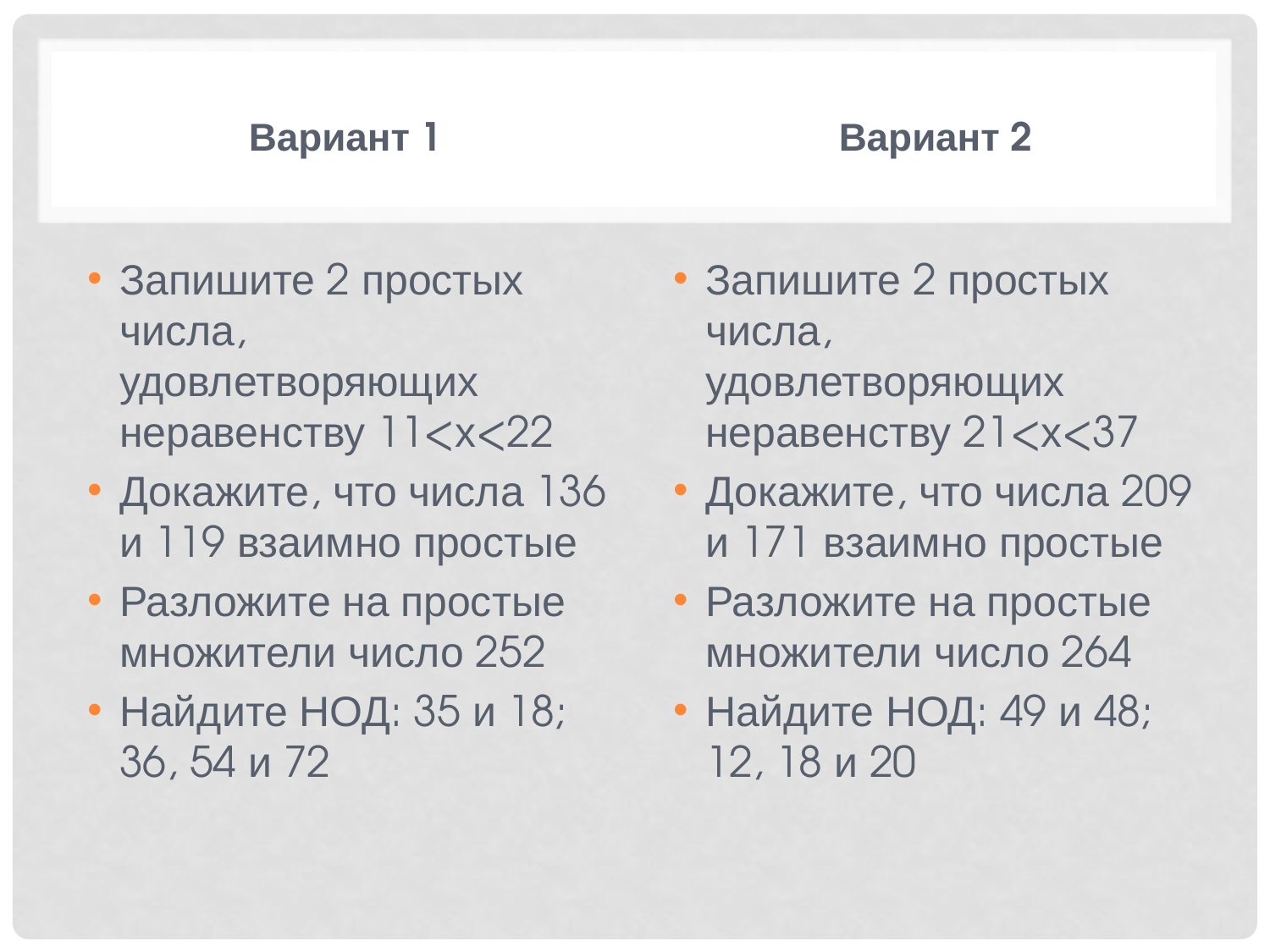

Вариант 1
Вариант 2
Запишите 2 простых числа, удовлетворяющих неравенству 11<х<22
Докажите, что числа 136 и 119 взаимно простые
Разложите на простые множители число 252
Найдите НОД: 35 и 18; 36, 54 и 72
Запишите 2 простых числа, удовлетворяющих неравенству 21<х<37
Докажите, что числа 209 и 171 взаимно простые
Разложите на простые множители число 264
Найдите НОД: 49 и 48; 12, 18 и 20